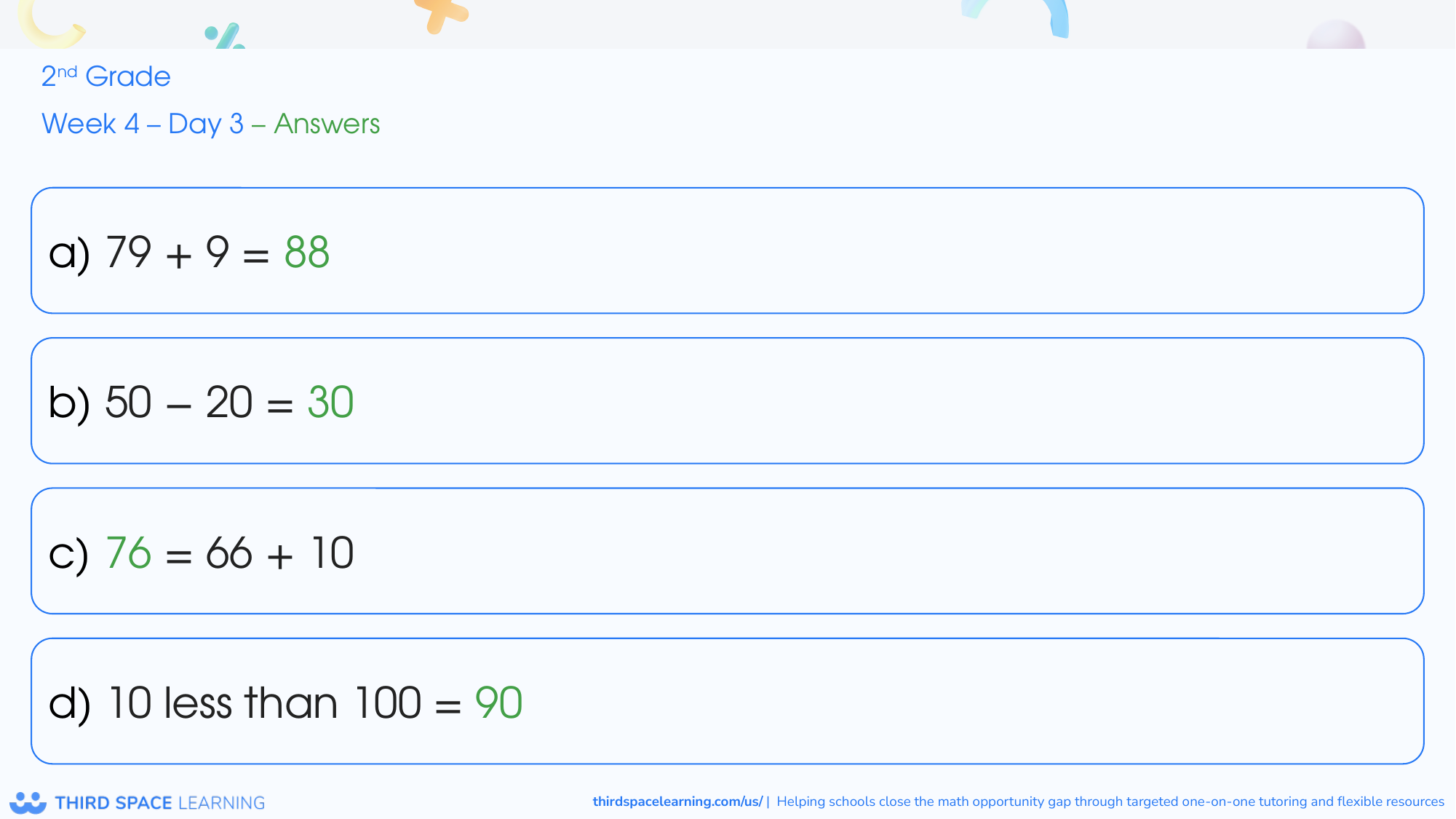

2nd Grade
Week 4 – Day 3 – Answers
79 + 9 = 88
50 − 20 = 30
76 = 66 + 10
10 less than 100 = 90